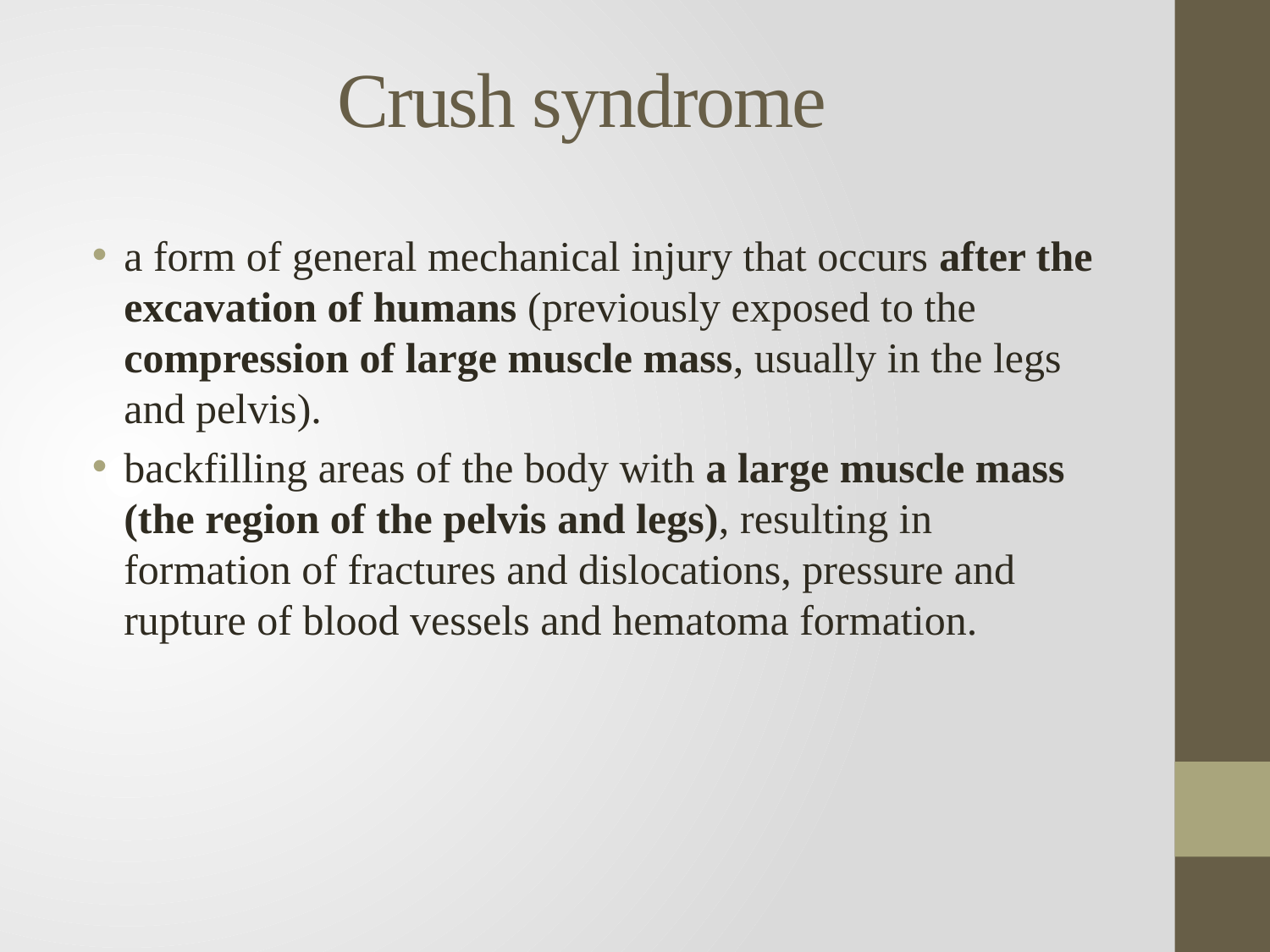

# Crush syndrome
a form of general mechanical injury that occurs after the excavation of humans (previously exposed to the compression of large muscle mass, usually in the legs and pelvis).
backfilling areas of the body with a large muscle mass (the region of the pelvis and legs), resulting in formation of fractures and dislocations, pressure and rupture of blood vessels and hematoma formation.